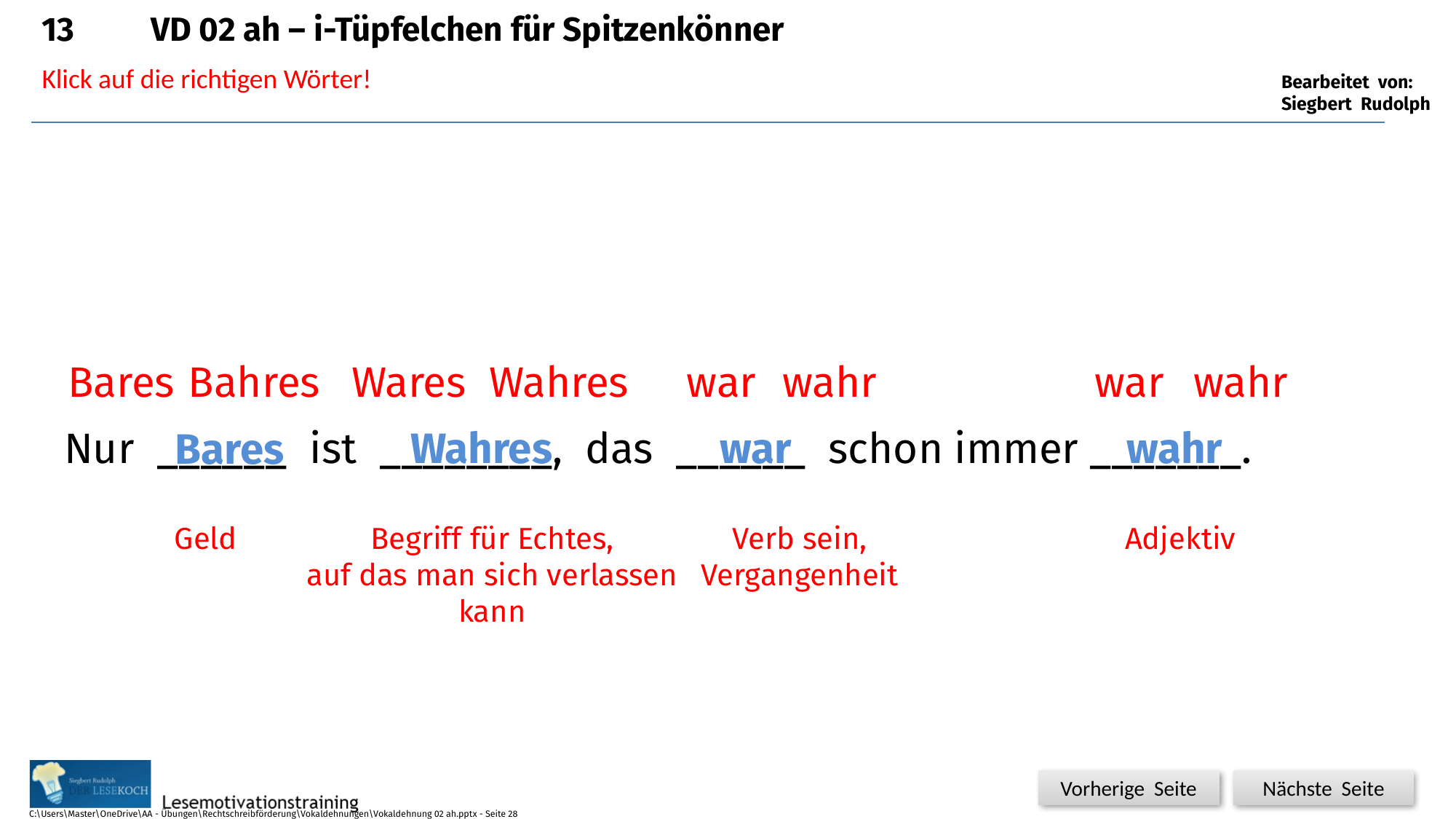

13	VD 02 ah – i-Tüpfelchen für Spitzenkönner
28
Klick auf die richtigen Wörter!
Bares
Bahres
Wares
Wahres
war
wahr
war
wahr
Wahres
war
wahr
Nur  ______  ist  ________,  das  ______  schon immer _______.
Bares
Geld
Begriff für Echtes,
auf das man sich verlassen kann
Verb sein,
Vergangenheit
Adjektiv
C:\Users\Master\OneDrive\AA - Übungen\Rechtschreibförderung\Vokaldehnungen\Vokaldehnung 02 ah.pptx - Seite 28